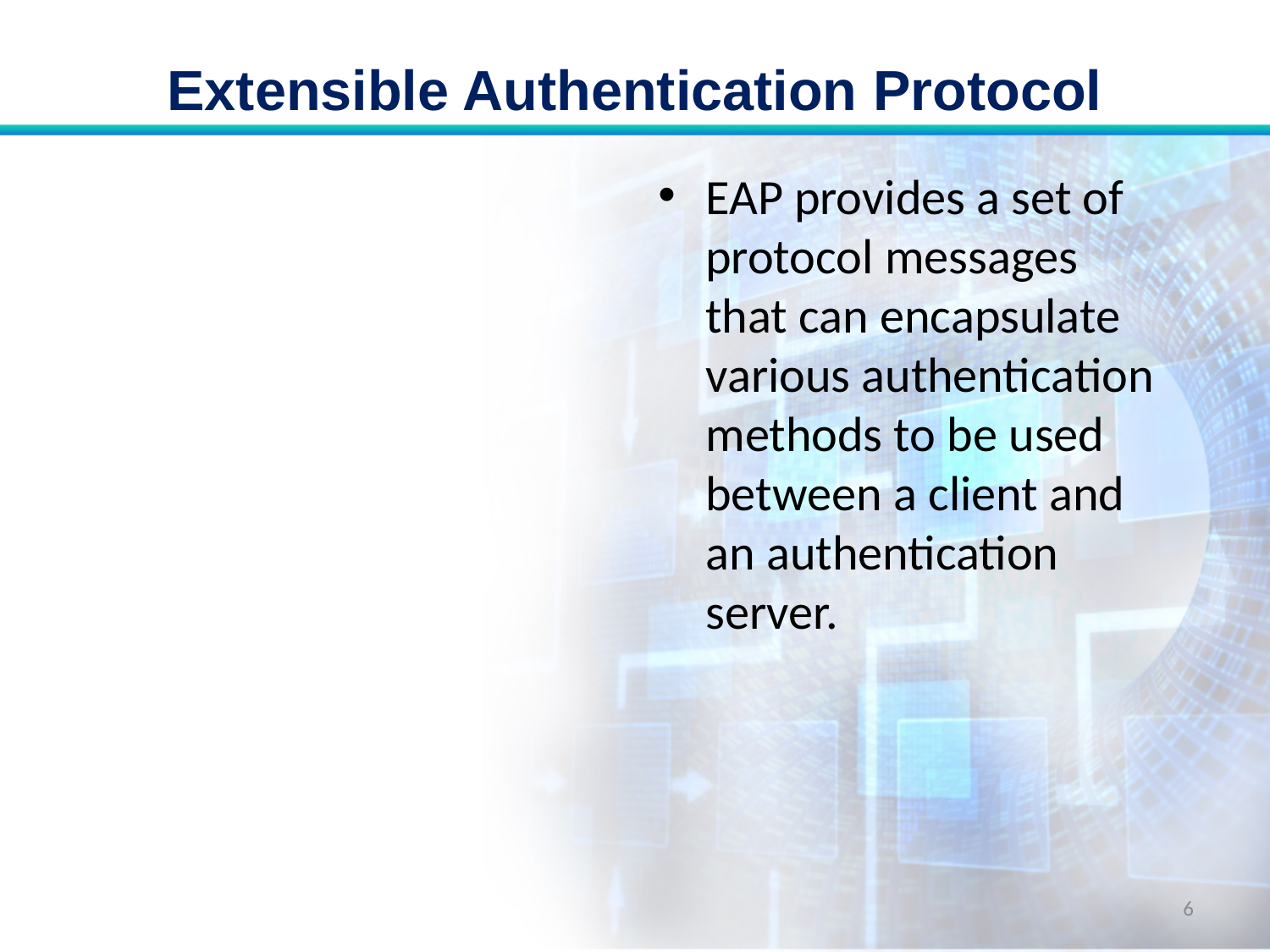

# Extensible Authentication Protocol
EAP provides a set of protocol messages that can encapsulate various authentication methods to be used between a client and an authentication server.
6